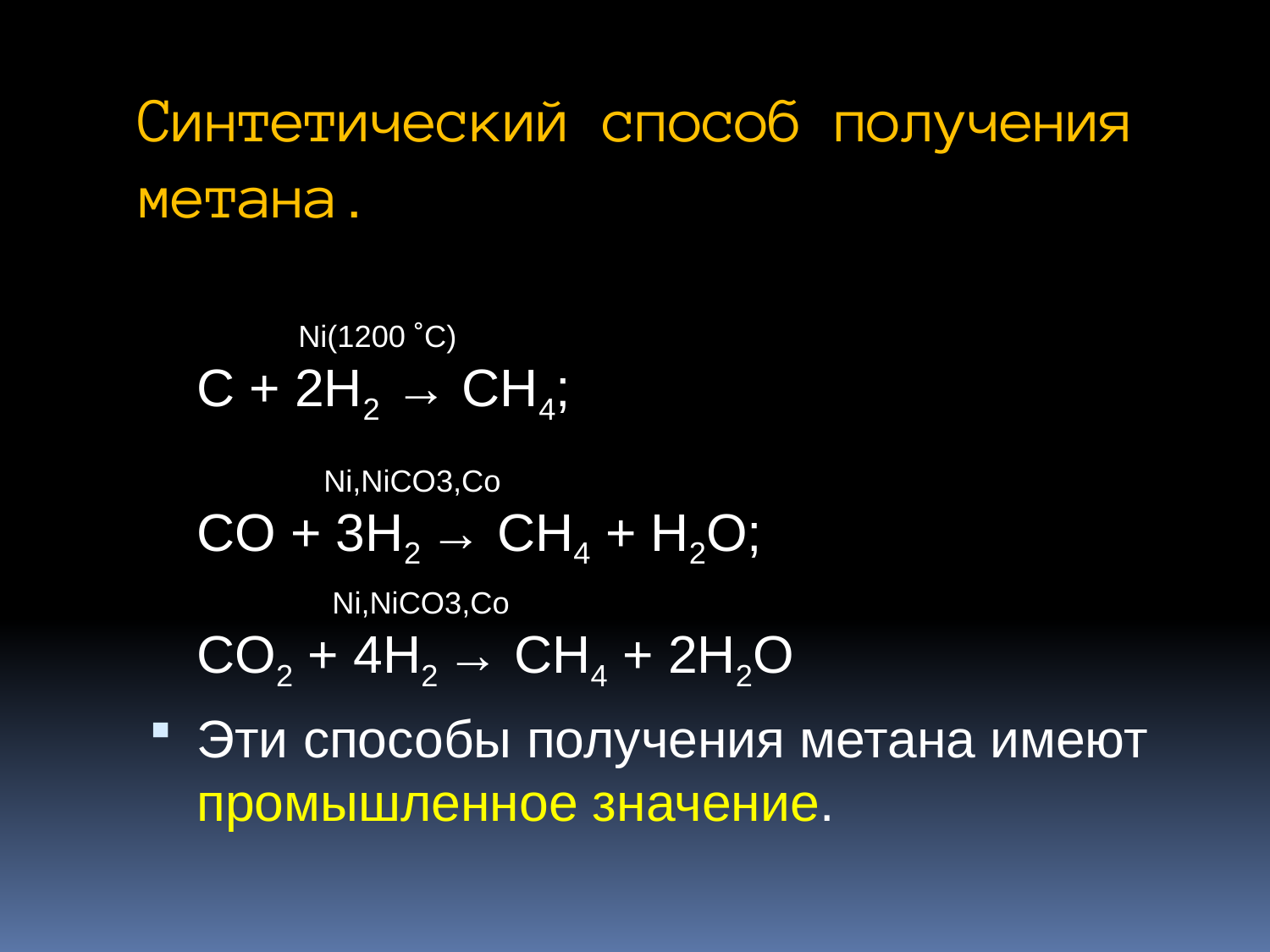

# Синтетический способ получения метана.
            Ni(1200 ˚C)
C + 2H2 → CH4;
 	Ni,NiCO3,Co
CO + 3H2 → CH4 + H2O;
                Ni,NiCO3,Co
CO2 + 4H2 → CH4 + 2H2O
Эти способы получения метана имеют промышленное значение.